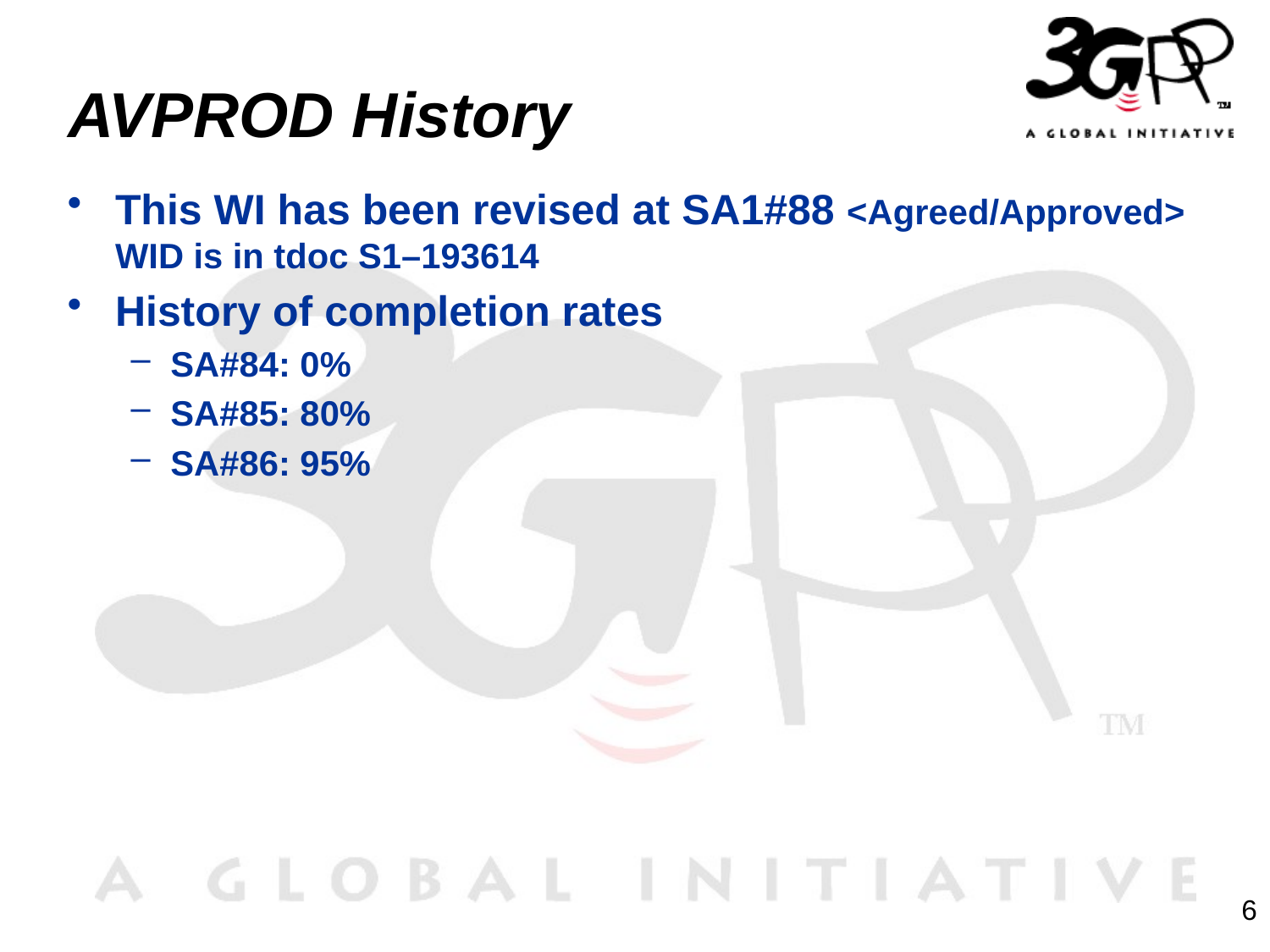

# AVPROD History
This WI has been revised at SA1#88 <Agreed/Approved> WID is in tdoc S1–193614
History of completion rates
SA#84: 0%
SA#85: 80%
SA#86: 95%

6